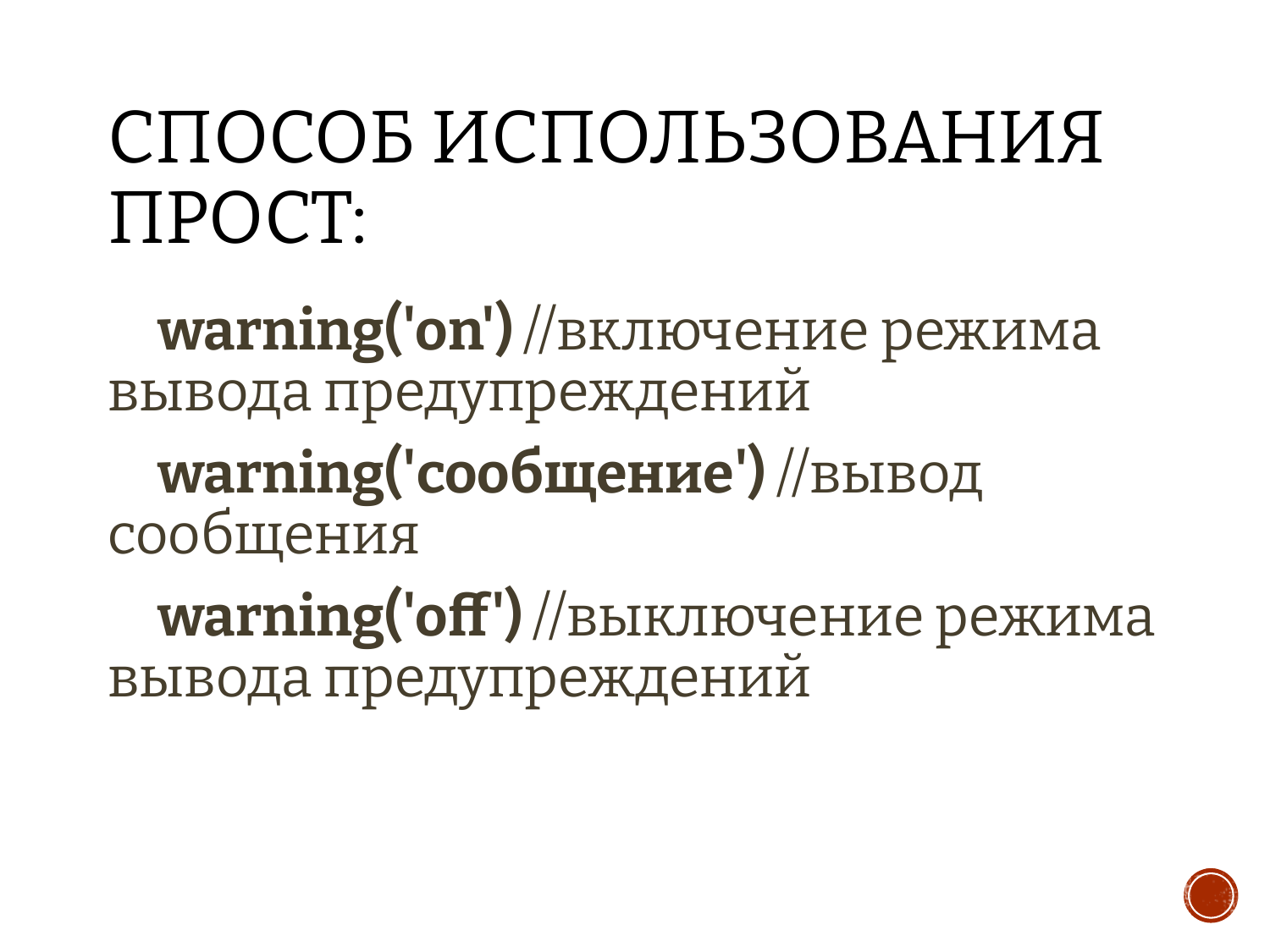

# Способ использования прост:
warning('on') //включение режима вывода предупреждений
warning('сообщение') //вывод сообщения
warning('off') //выключение режима вывода предупреждений